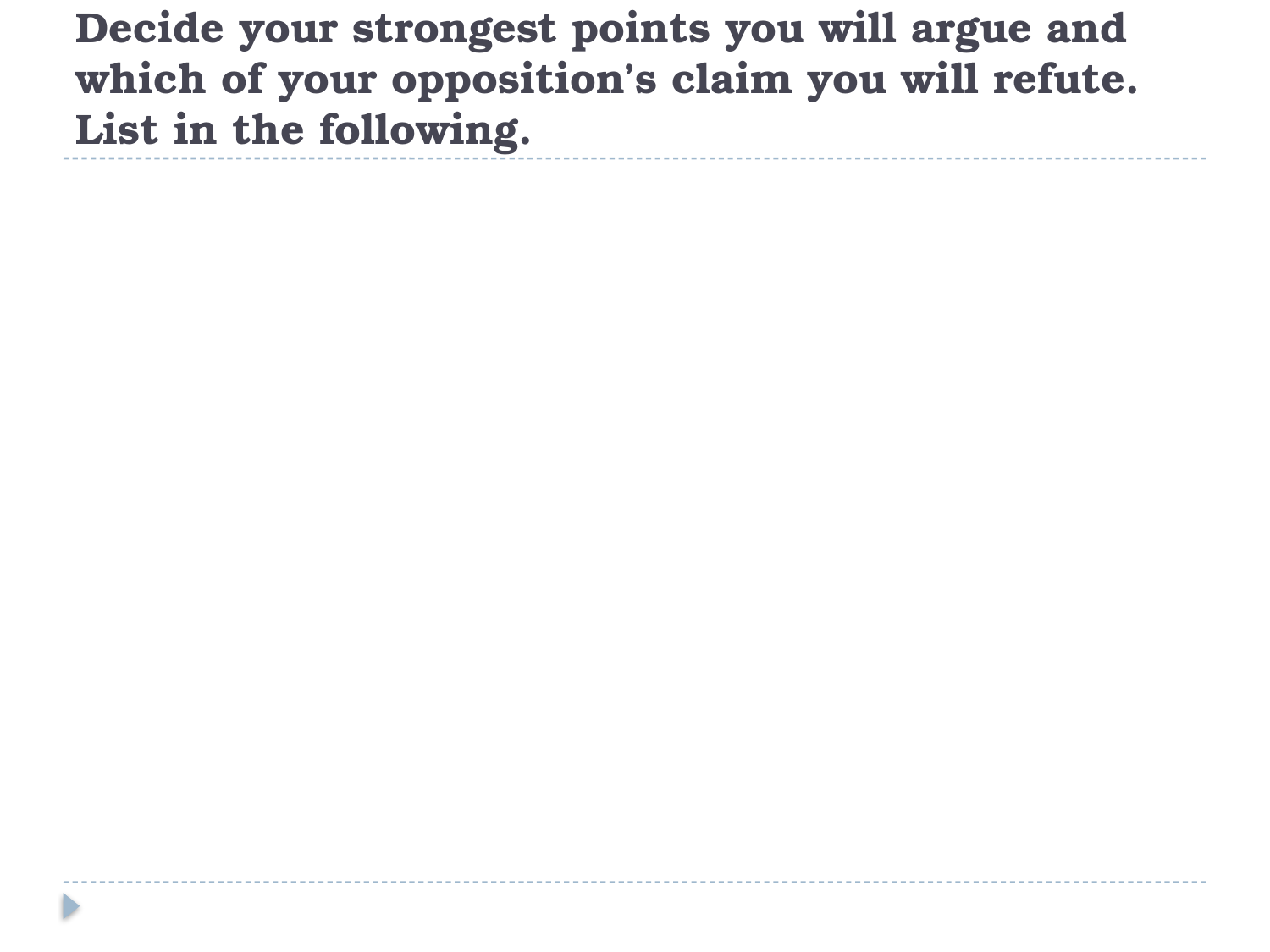

# Decide your strongest points you will argue and which of your opposition’s claim you will refute. List in the following.